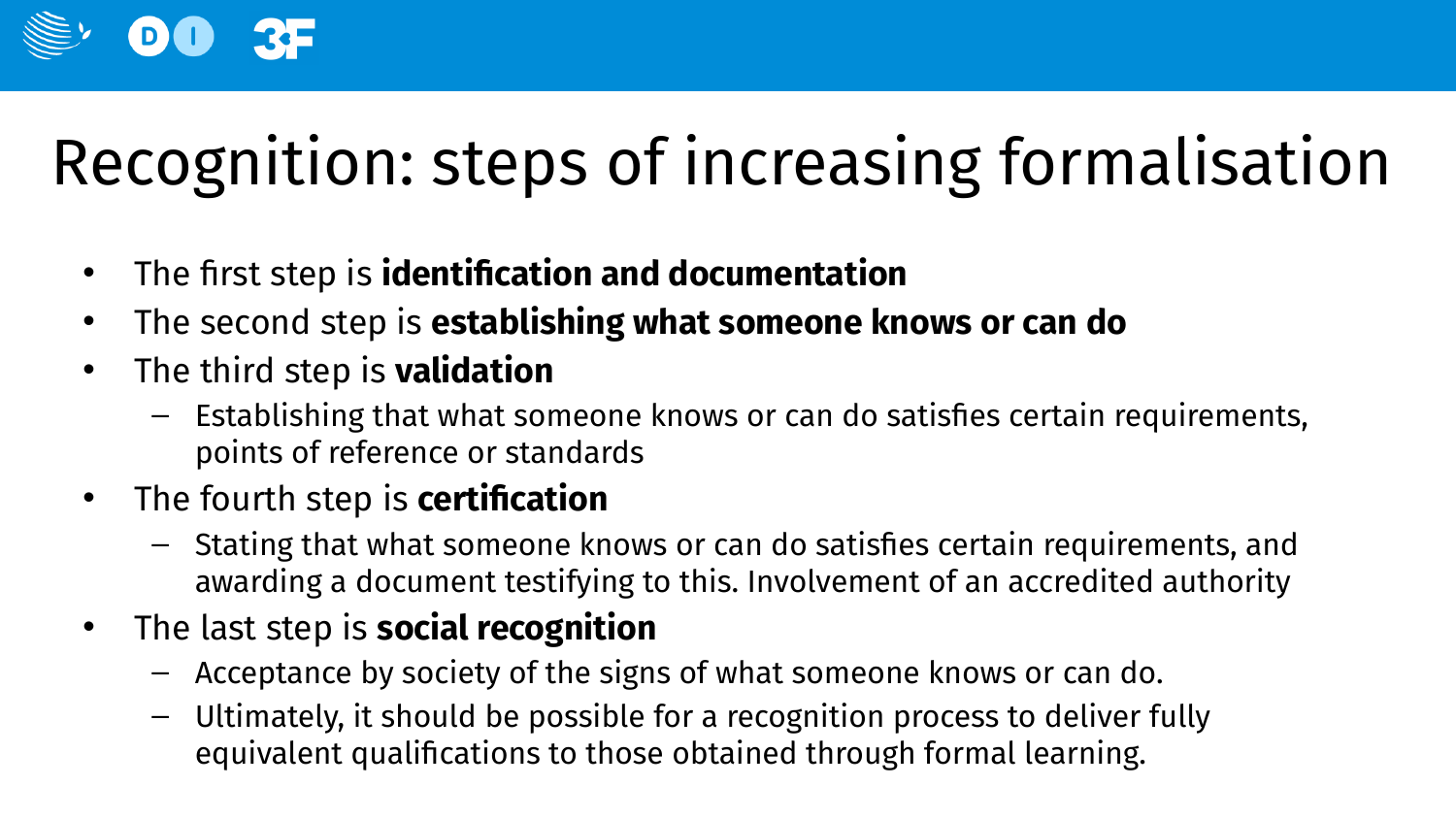

# Recognition: steps of increasing formalisation
The first step is identification and documentation
The second step is establishing what someone knows or can do
The third step is validation
Establishing that what someone knows or can do satisfies certain requirements, points of reference or standards
The fourth step is certification
Stating that what someone knows or can do satisfies certain requirements, and awarding a document testifying to this. Involvement of an accredited authority
The last step is social recognition
Acceptance by society of the signs of what someone knows or can do.
Ultimately, it should be possible for a recognition process to deliver fully equivalent qualifications to those obtained through formal learning.